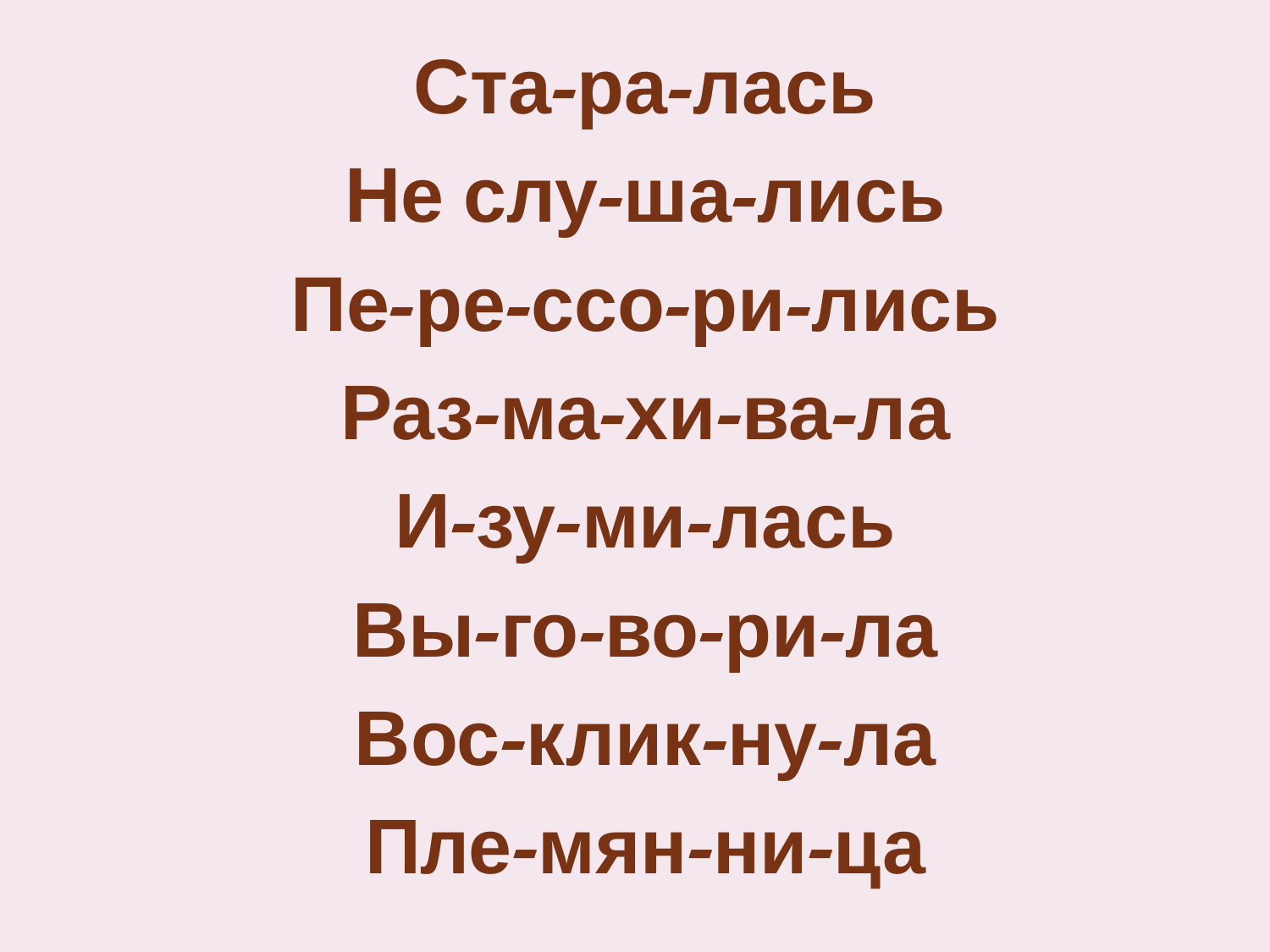

Ста-ра-лась
Не слу-ша-лись
Пе-ре-ссо-ри-лись
Раз-ма-хи-ва-ла
И-зу-ми-лась
Вы-го-во-ри-ла
Вос-клик-ну-ла
Пле-мян-ни-ца